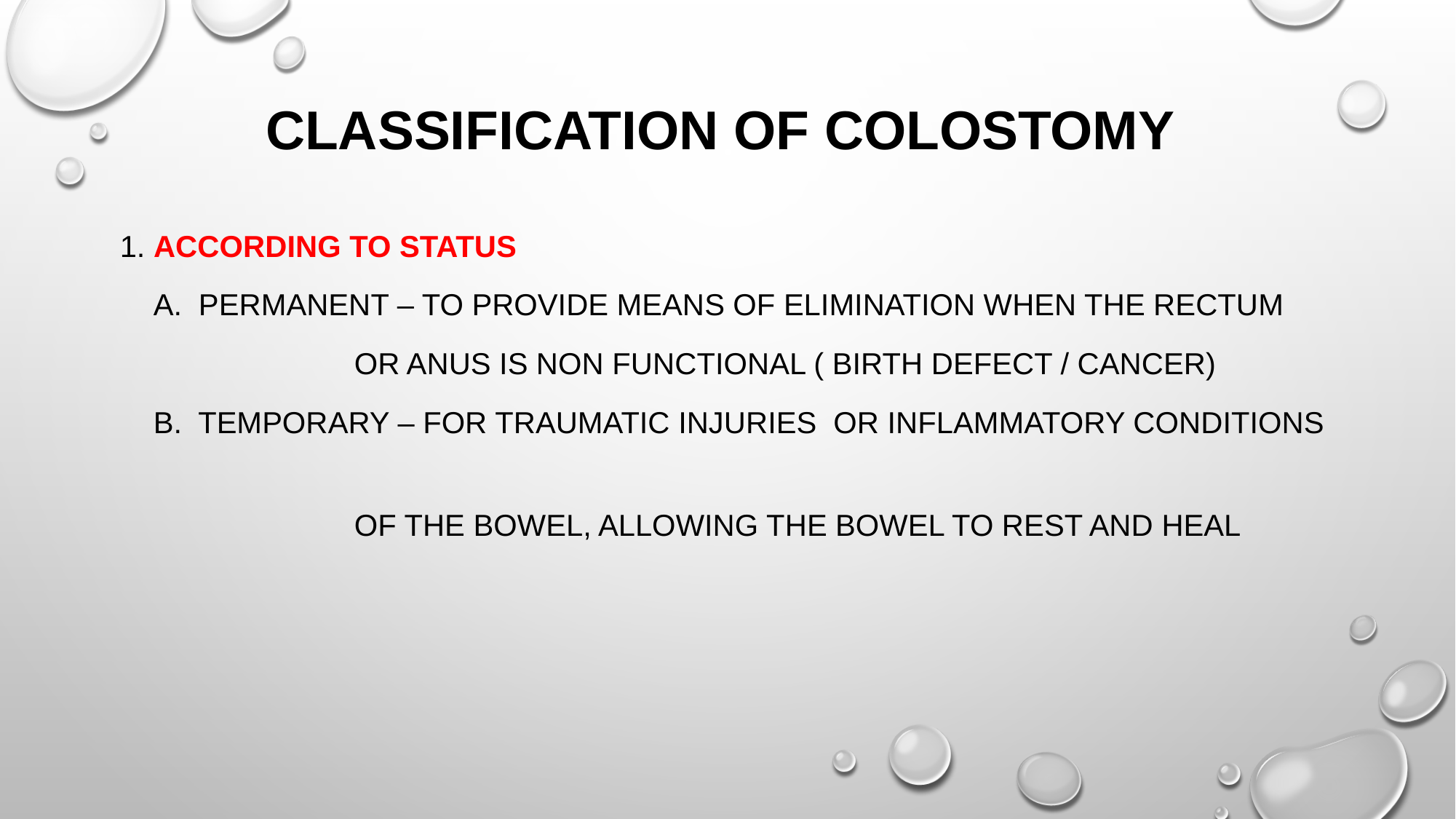

# CLASSIFICATION OF ColoSTOMy
1. According to Status
    a.  Permanent – to provide means of elimination when the rectum
                            or anus is non functional ( birth defect / cancer)
    b.  Temporary – for traumatic injuries  or inflammatory conditions
                            of the bowel, allowing the bowel to rest and heal